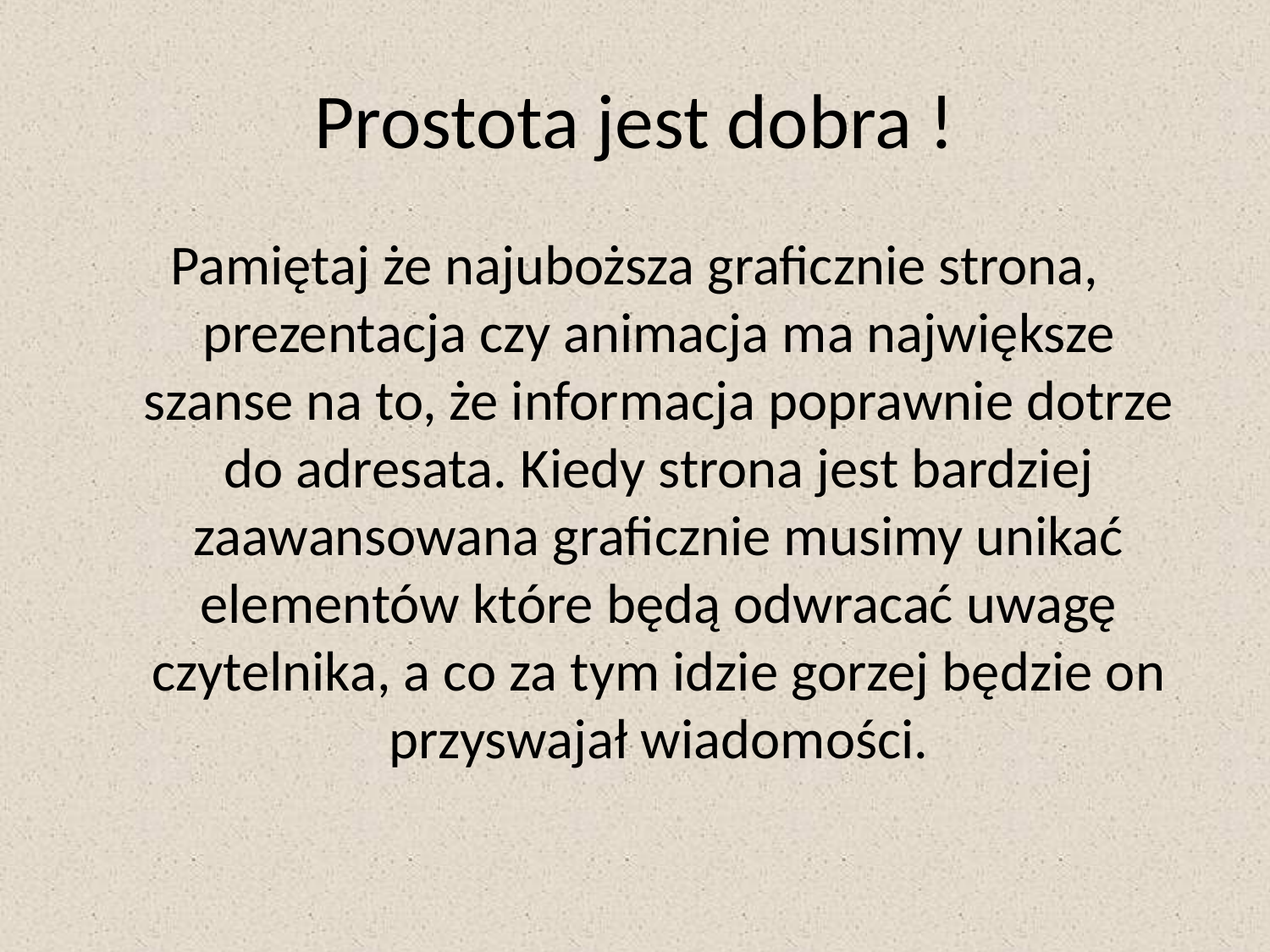

# Prostota jest dobra !
Pamiętaj że najuboższa graficznie strona, prezentacja czy animacja ma największe szanse na to, że informacja poprawnie dotrze do adresata. Kiedy strona jest bardziej zaawansowana graficznie musimy unikać elementów które będą odwracać uwagę czytelnika, a co za tym idzie gorzej będzie on przyswajał wiadomości.